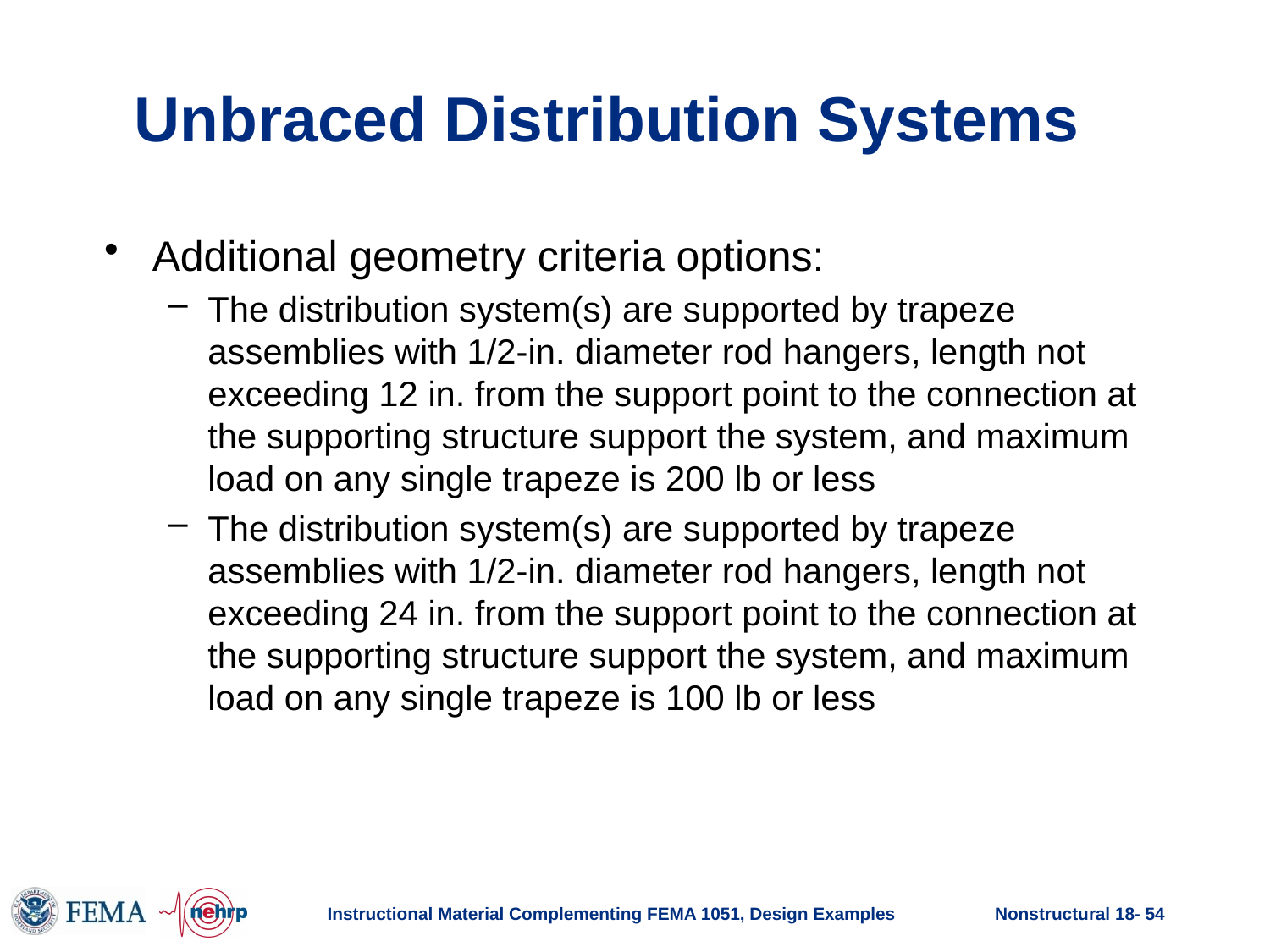

# Unbraced Distribution Systems
Additional geometry criteria options:
The distribution system(s) are supported by trapeze assemblies with 1/2-in. diameter rod hangers, length not exceeding 12 in. from the support point to the connection at the supporting structure support the system, and maximum load on any single trapeze is 200 lb or less
The distribution system(s) are supported by trapeze assemblies with 1/2-in. diameter rod hangers, length not exceeding 24 in. from the support point to the connection at the supporting structure support the system, and maximum load on any single trapeze is 100 lb or less
Instructional Material Complementing FEMA 1051, Design Examples
Nonstructural 18- 54